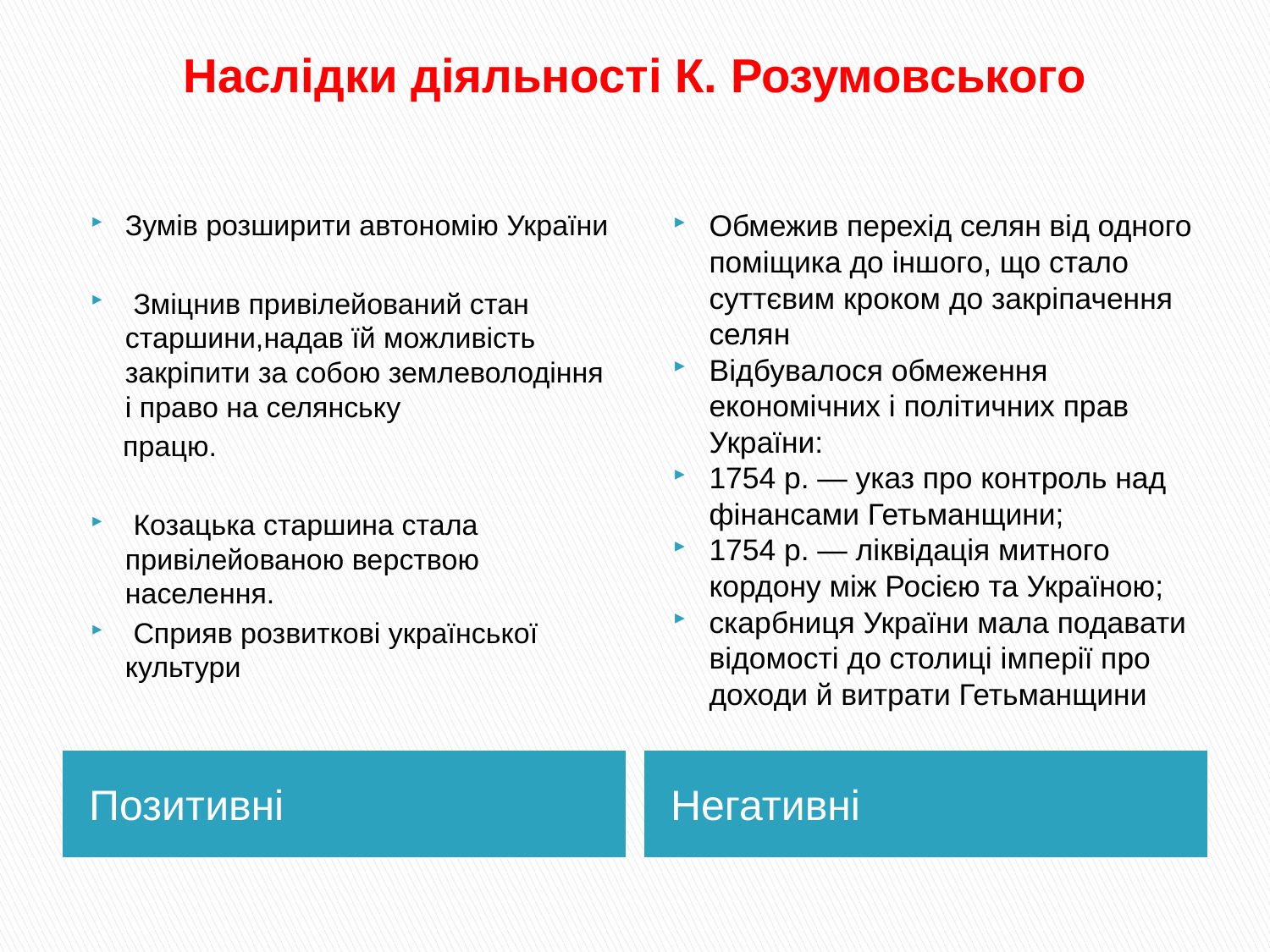

# Наслідки діяльності К. Розумовського
Зумів розширити автономію України

 Зміцнив привілейований стан старшини,надав їй можливість закріпити за собою землеволодіння і право на селянську
    працю.

 Козацька старшина стала привілейованою верствою населення.
 Сприяв розвиткові української культури

Обмежив перехід селян від одного поміщика до іншого, що стало суттєвим кроком до закріпачення селян
Відбувалося обмеження економічних і політичних прав України:
1754 р. — указ про контроль над фінансами Гетьманщини;
1754 р. — ліквідація митного кордону між Росією та Україною;
скарбниця України мала подавати відомості до столиці імперії про доходи й витрати Гетьманщини
Позитивні
Негативні